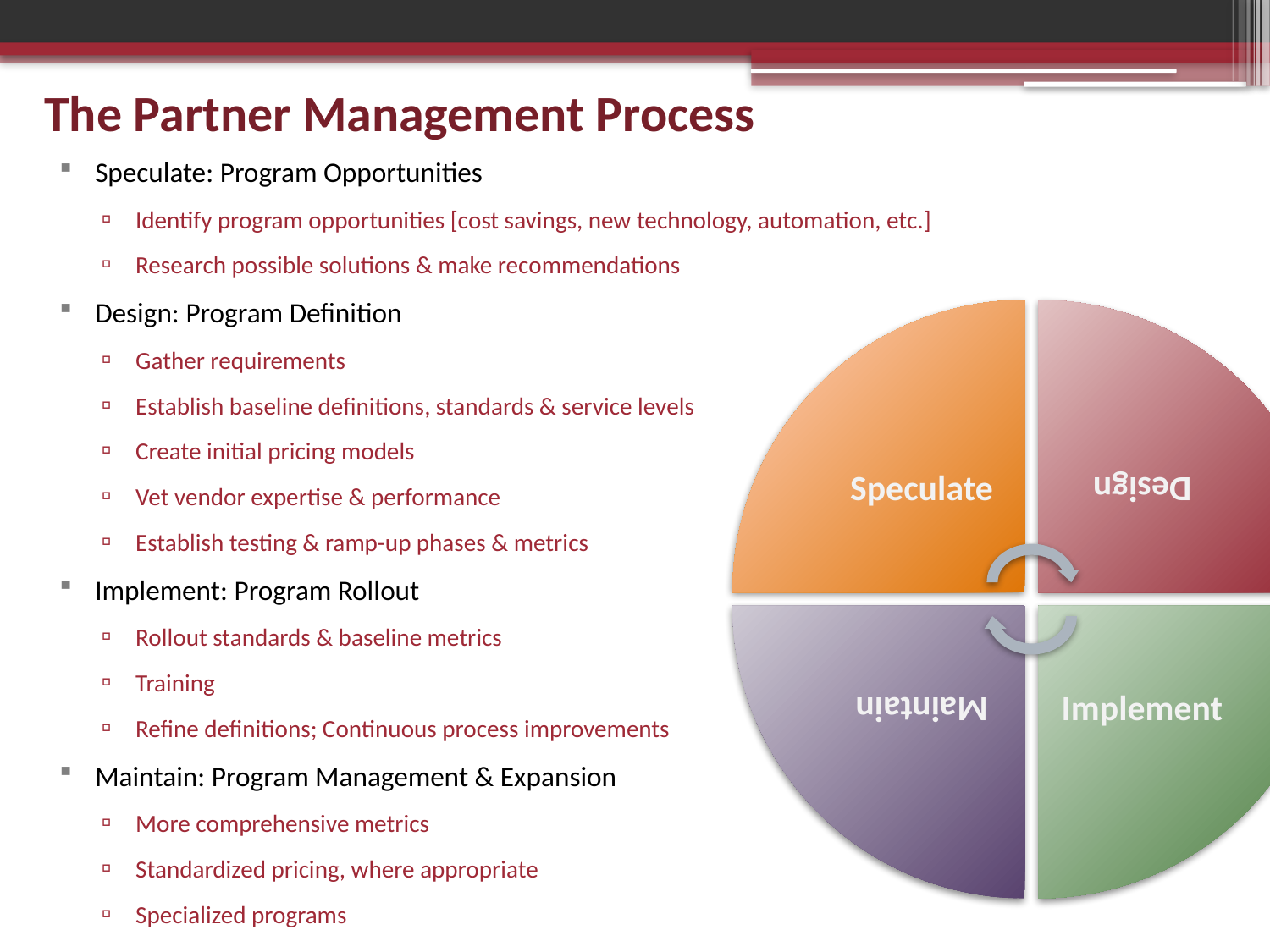

# The Partner Management Process
Speculate
Design
Implement
Maintain
Speculate: Program Opportunities
Identify program opportunities [cost savings, new technology, automation, etc.]
Research possible solutions & make recommendations
Design: Program Definition
Gather requirements
Establish baseline definitions, standards & service levels
Create initial pricing models
Vet vendor expertise & performance
Establish testing & ramp-up phases & metrics
Implement: Program Rollout
Rollout standards & baseline metrics
Training
Refine definitions; Continuous process improvements
Maintain: Program Management & Expansion
More comprehensive metrics
Standardized pricing, where appropriate
Specialized programs